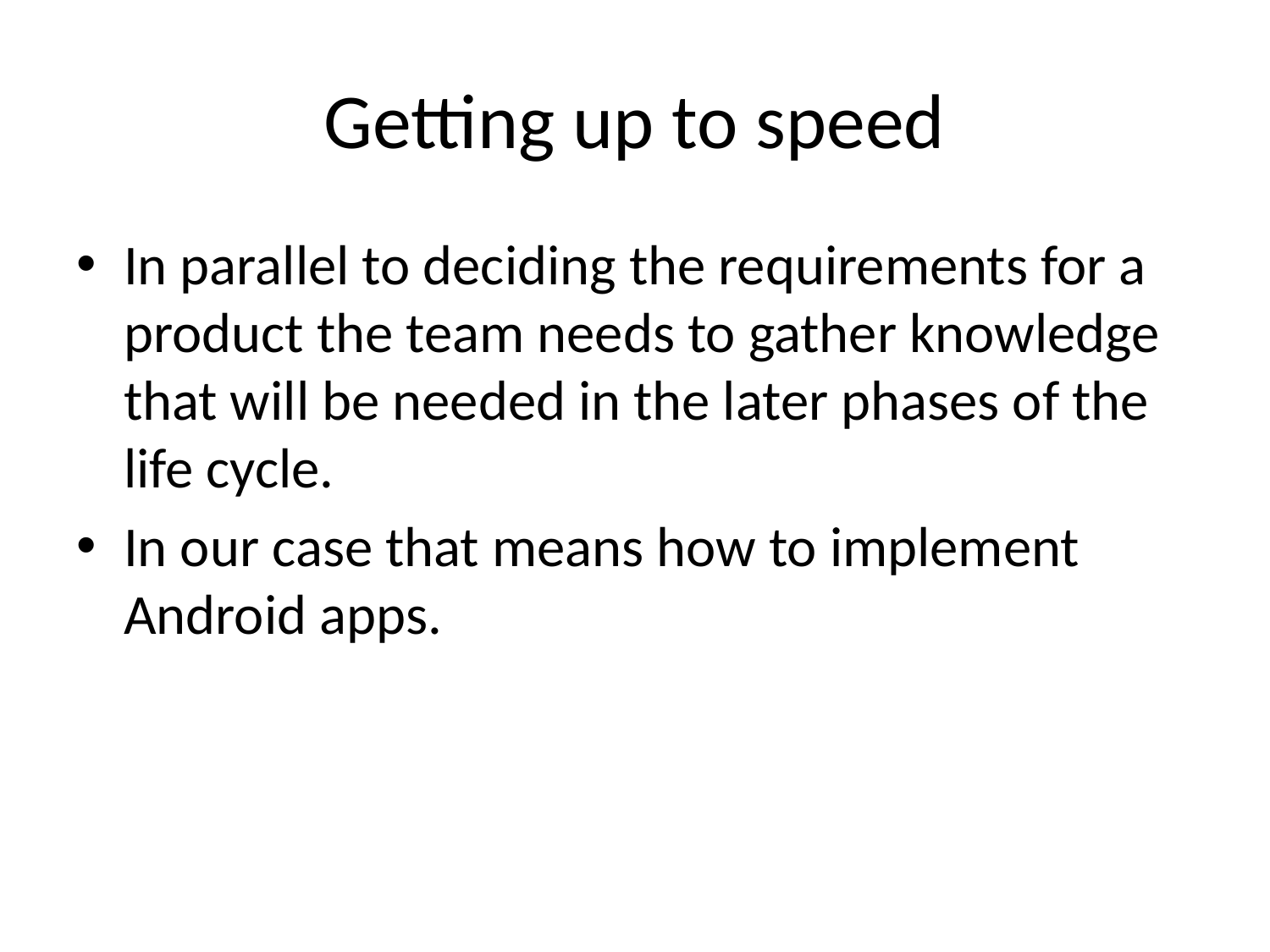

# Getting up to speed
In parallel to deciding the requirements for a product the team needs to gather knowledge that will be needed in the later phases of the life cycle.
In our case that means how to implement Android apps.